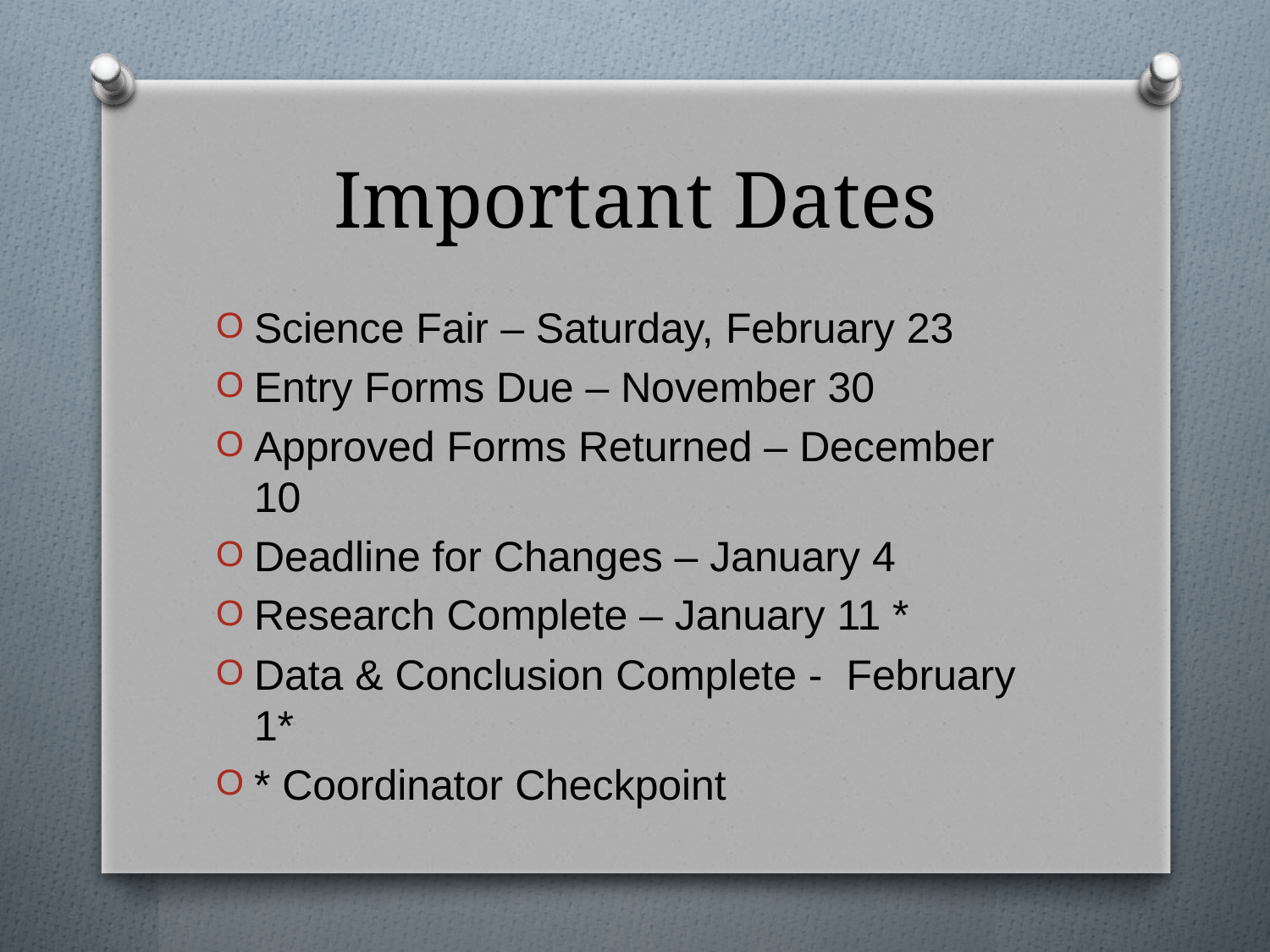

# Important Dates
Science Fair – Saturday, February 23
Entry Forms Due – November 30
Approved Forms Returned – December 10
Deadline for Changes – January 4
Research Complete – January 11 *
Data & Conclusion Complete -  February 1*
* Coordinator Checkpoint